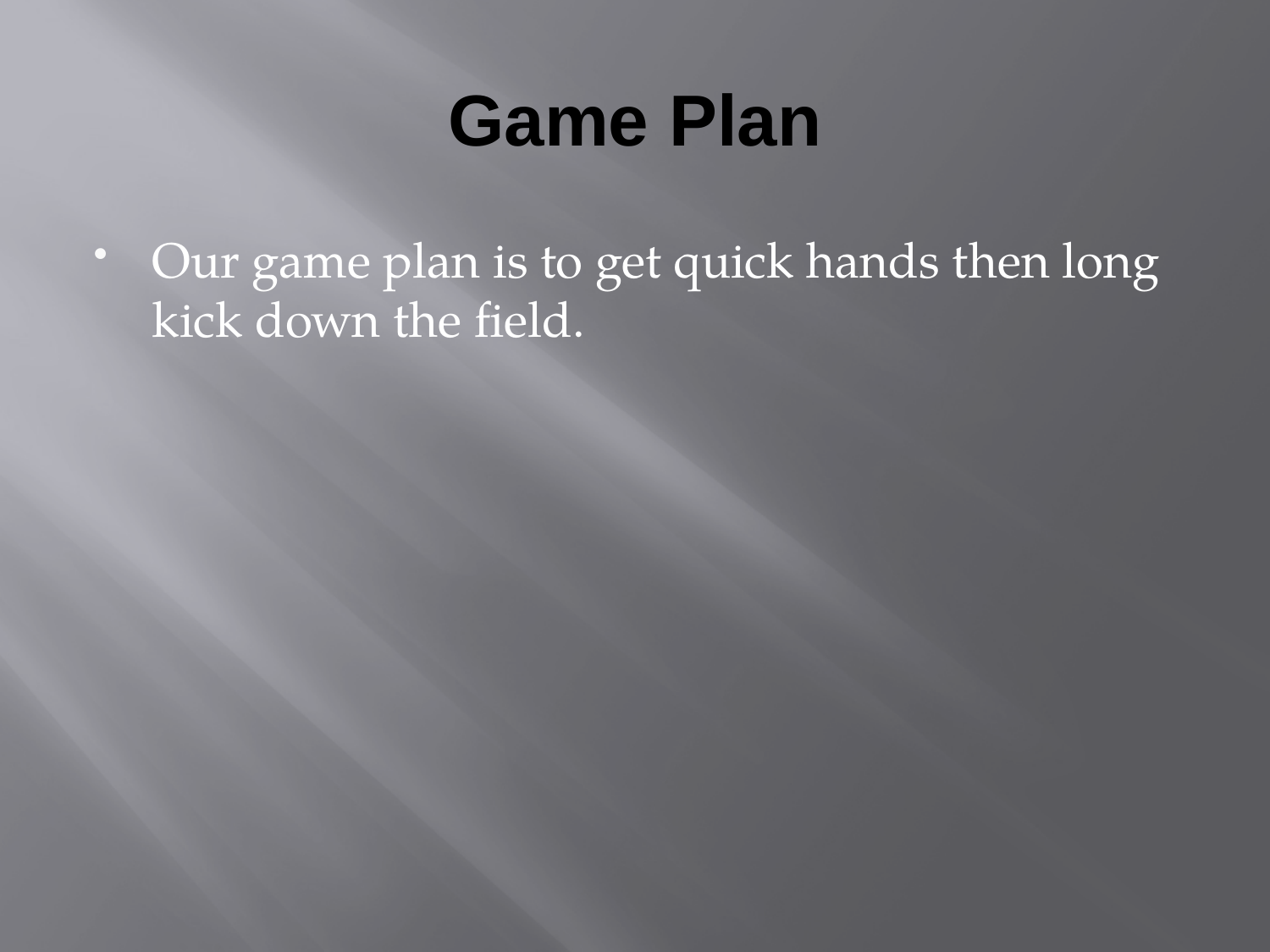

# Game Plan
Our game plan is to get quick hands then long kick down the field.